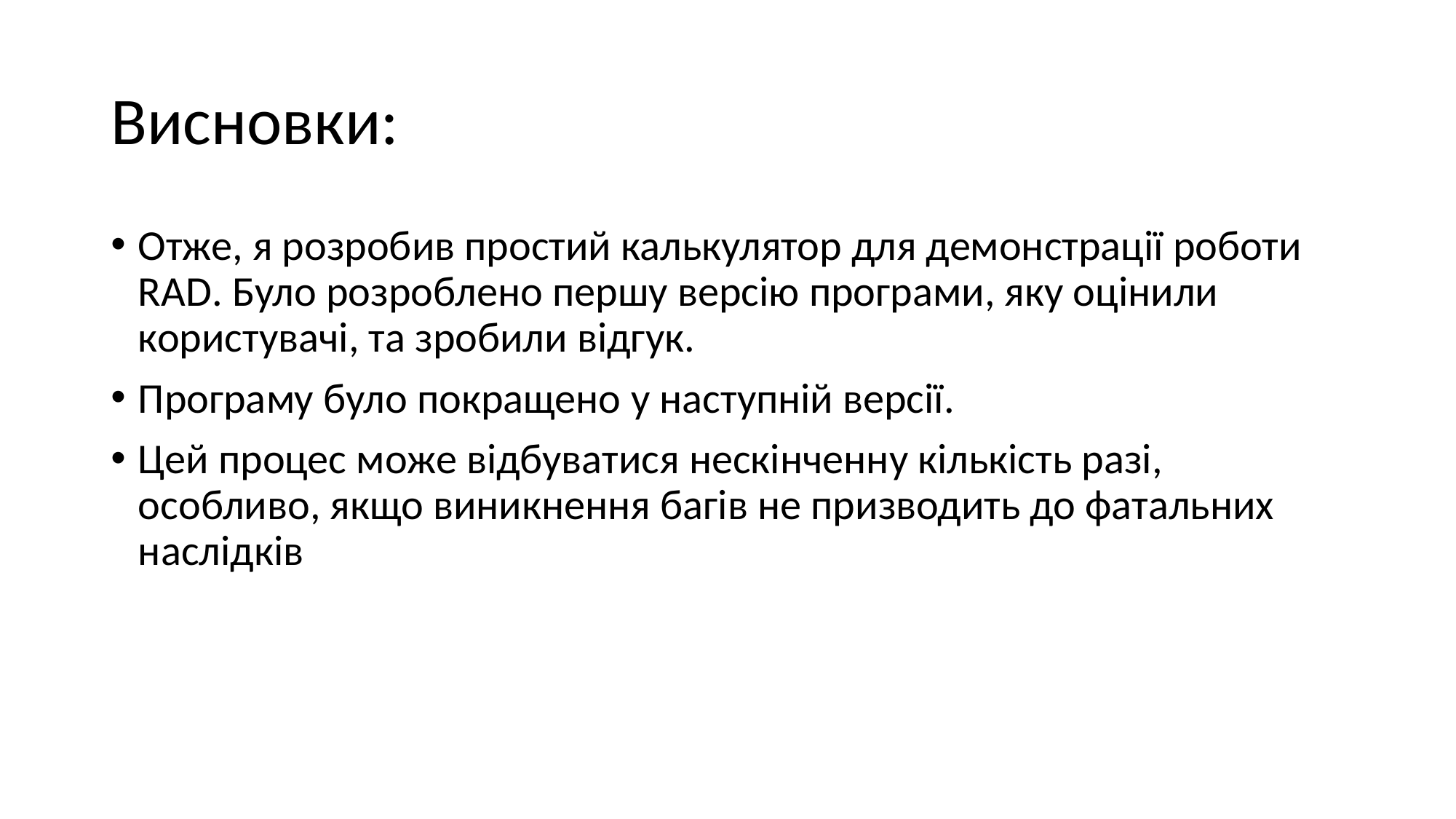

# Висновки:
Отже, я розробив простий калькулятор для демонстрації роботи RAD. Було розроблено першу версію програми, яку оцінили користувачі, та зробили відгук.
Програму було покращено у наступній версії.
Цей процес може відбуватися нескінченну кількість разі, особливо, якщо виникнення багів не призводить до фатальних наслідків